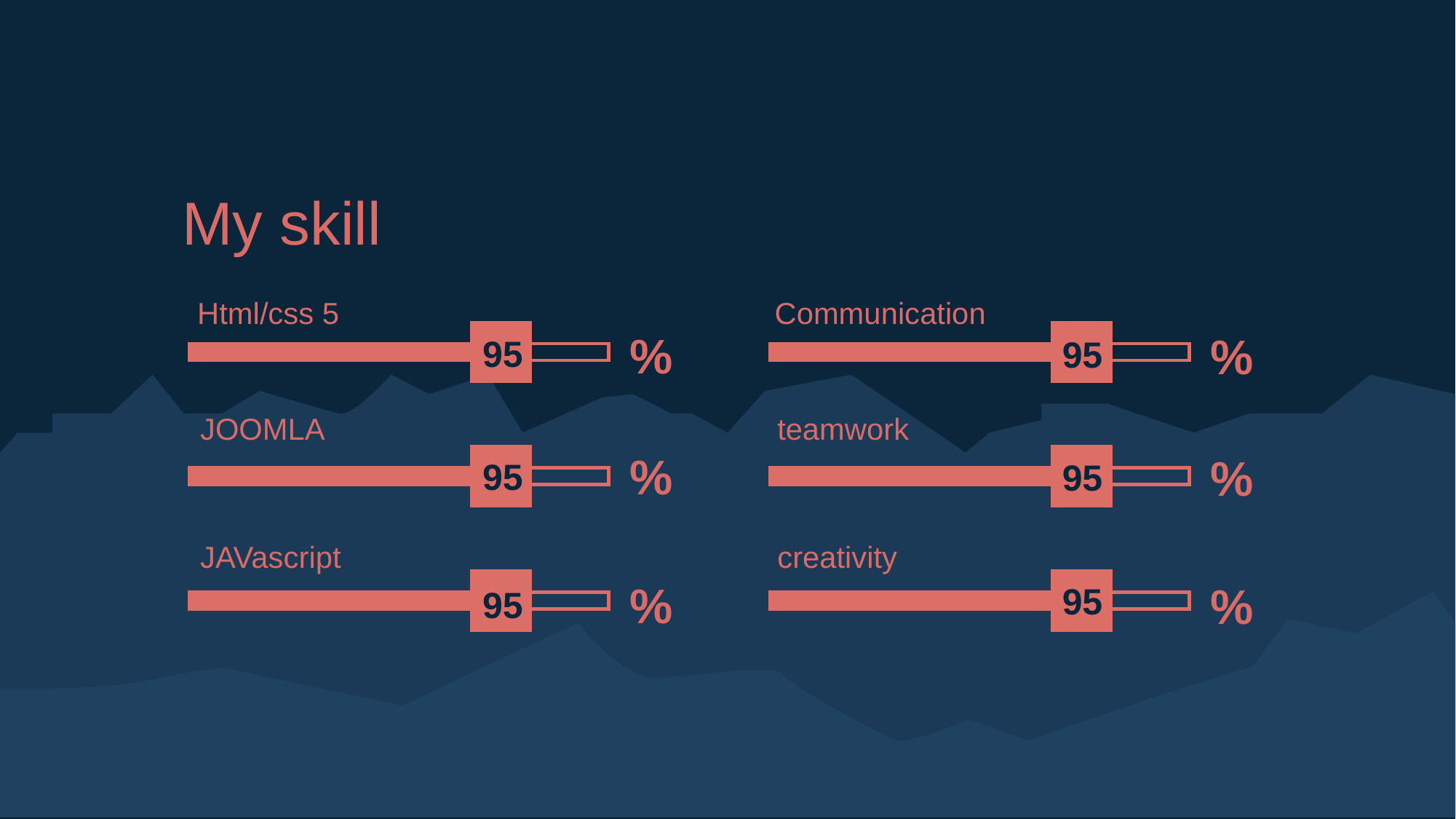

My skill
Html/css 5
Communication
%

%
95
95

JOOMLA
teamwork
%
%

95
95

JAVascript
creativity

%

%
95
95